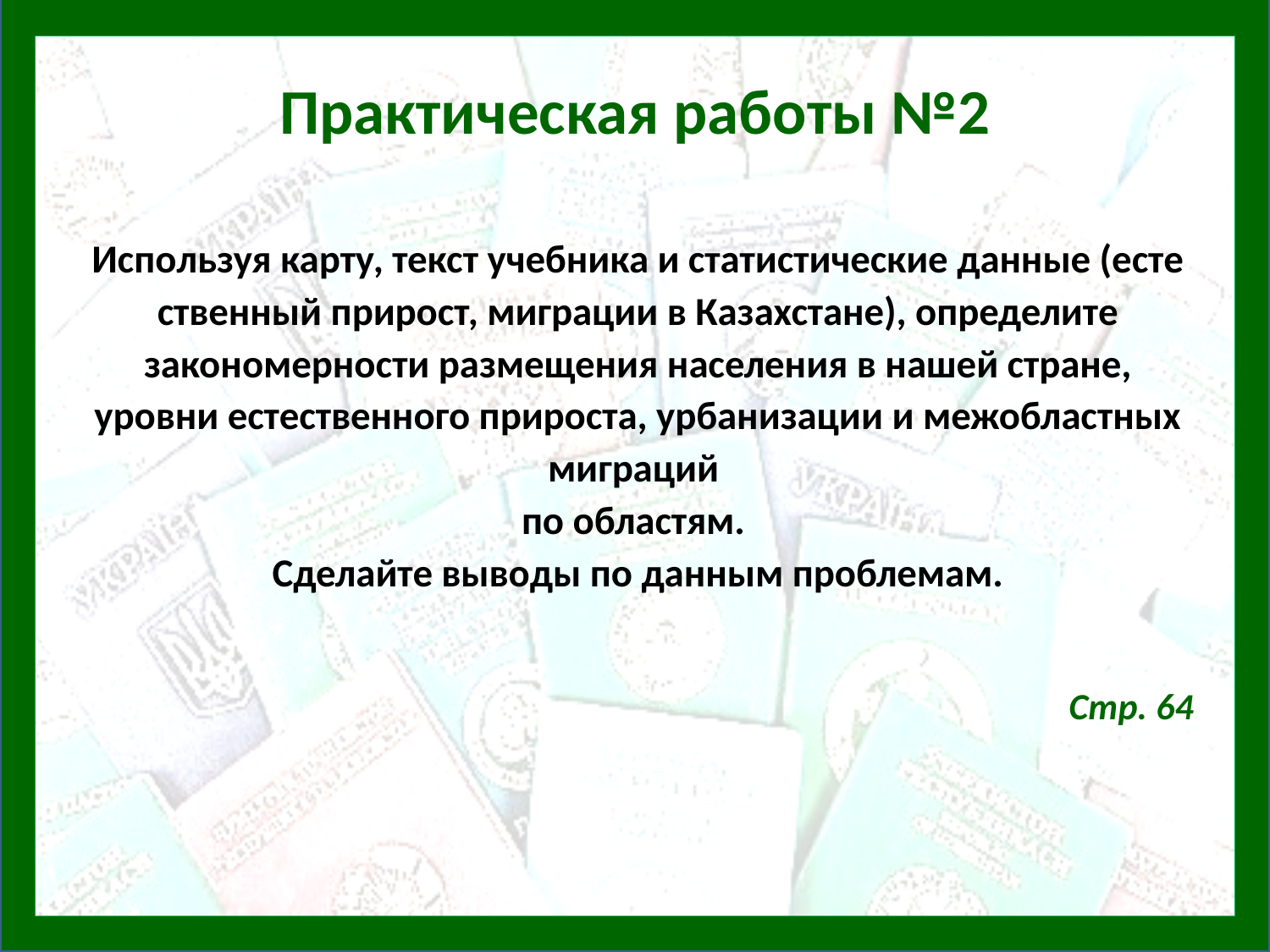

# Практическая работы №2
Используя карту, текст учебника и статистические данные (есте­ственный прирост, миграции в Казахстане), определите закономер­ности размещения населения в нашей стране, уровни естественного прироста, урбанизации и межобластных миграций
по областям.
Сде­лайте выводы по данным проблемам.

Стр. 64